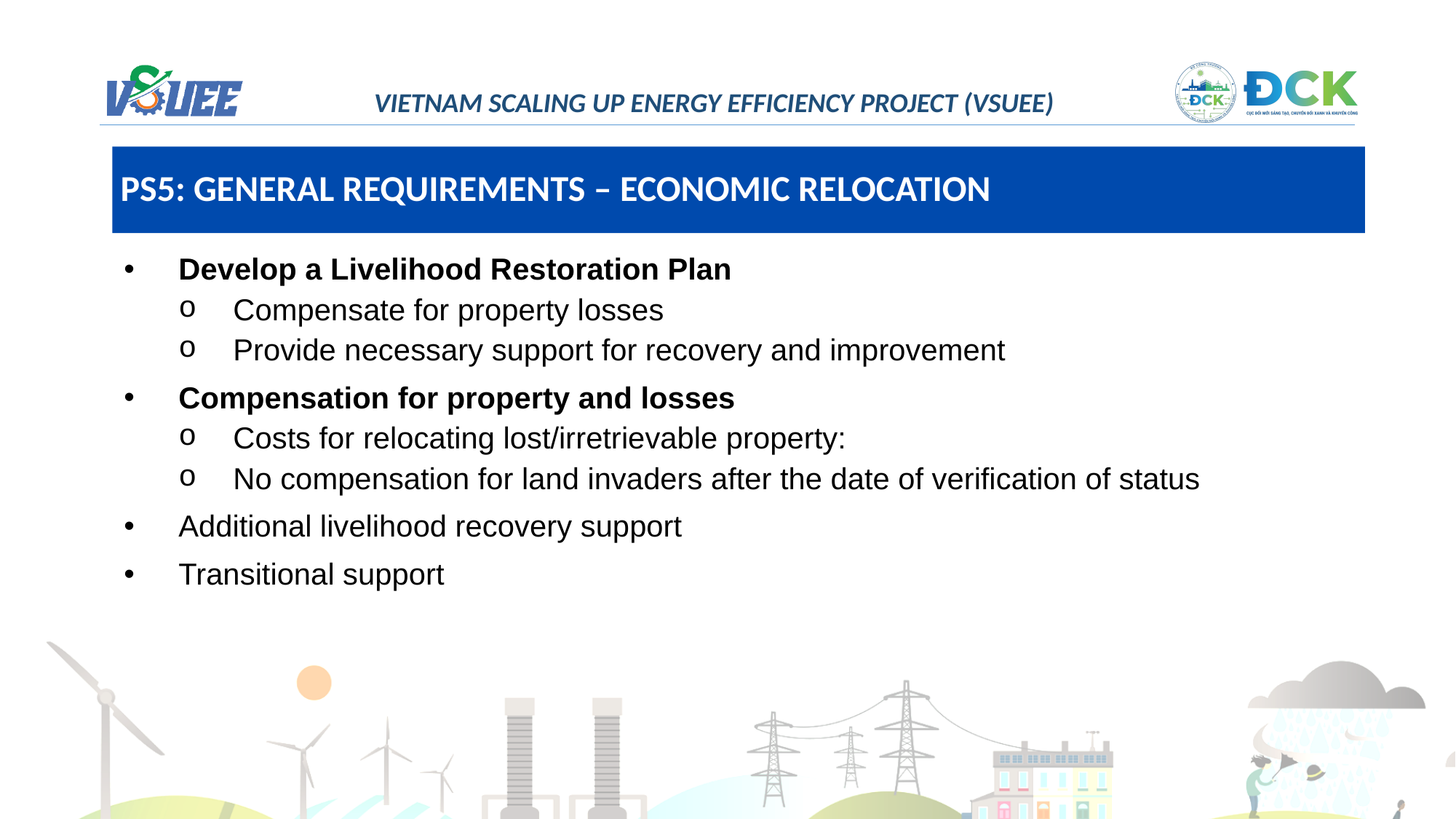

PS5: GENERAL REQUIREMENTS – ECONOMIC RELOCATION
Develop a Livelihood Restoration Plan
Compensate for property losses
Provide necessary support for recovery and improvement
Compensation for property and losses
Costs for relocating lost/irretrievable property:
No compensation for land invaders after the date of verification of status
Additional livelihood recovery support
Transitional support